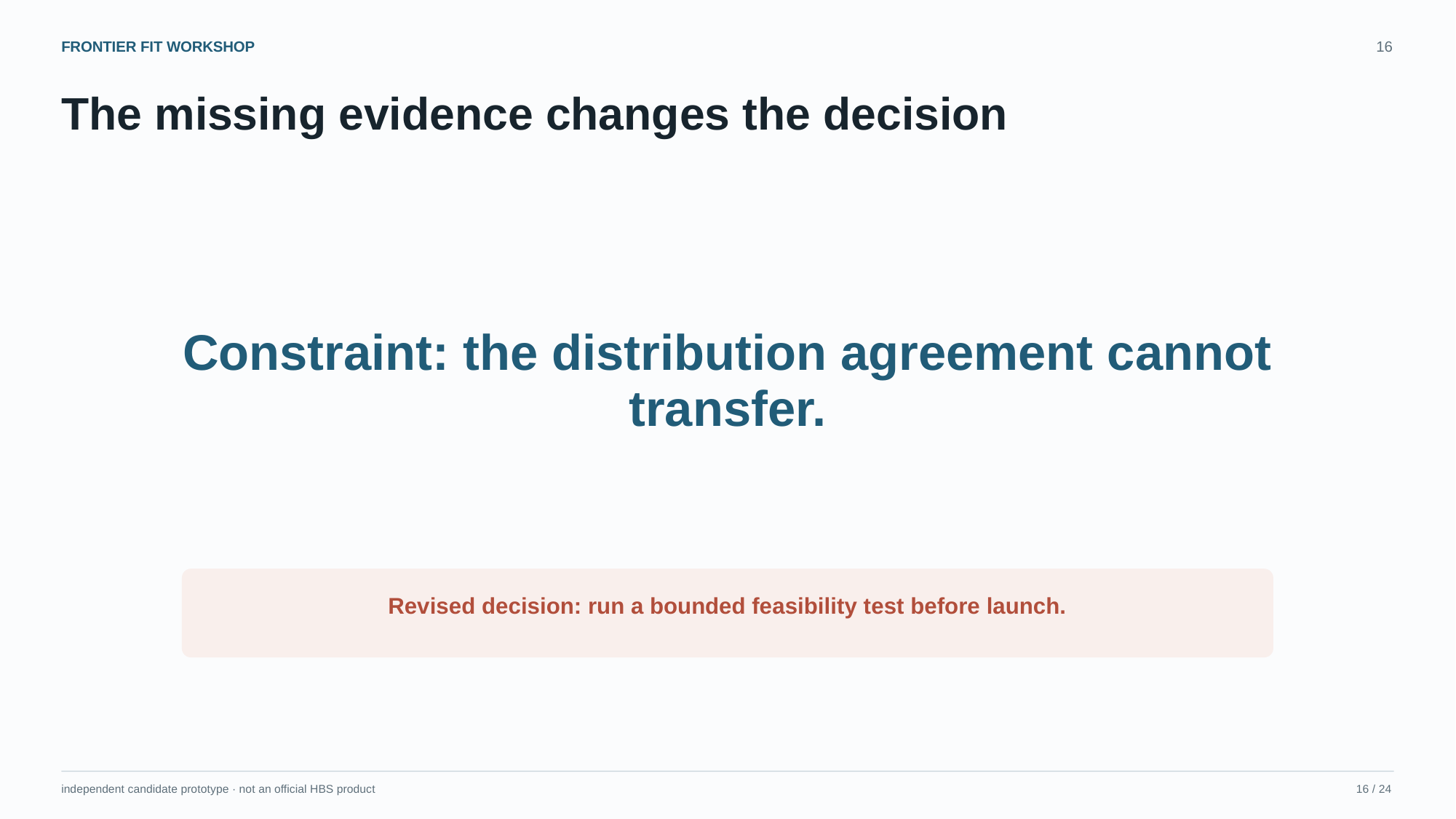

FRONTIER FIT WORKSHOP
16
The missing evidence changes the decision
Constraint: the distribution agreement cannot transfer.

Revised decision: run a bounded feasibility test before launch.
independent candidate prototype · not an official HBS product
16 / 24